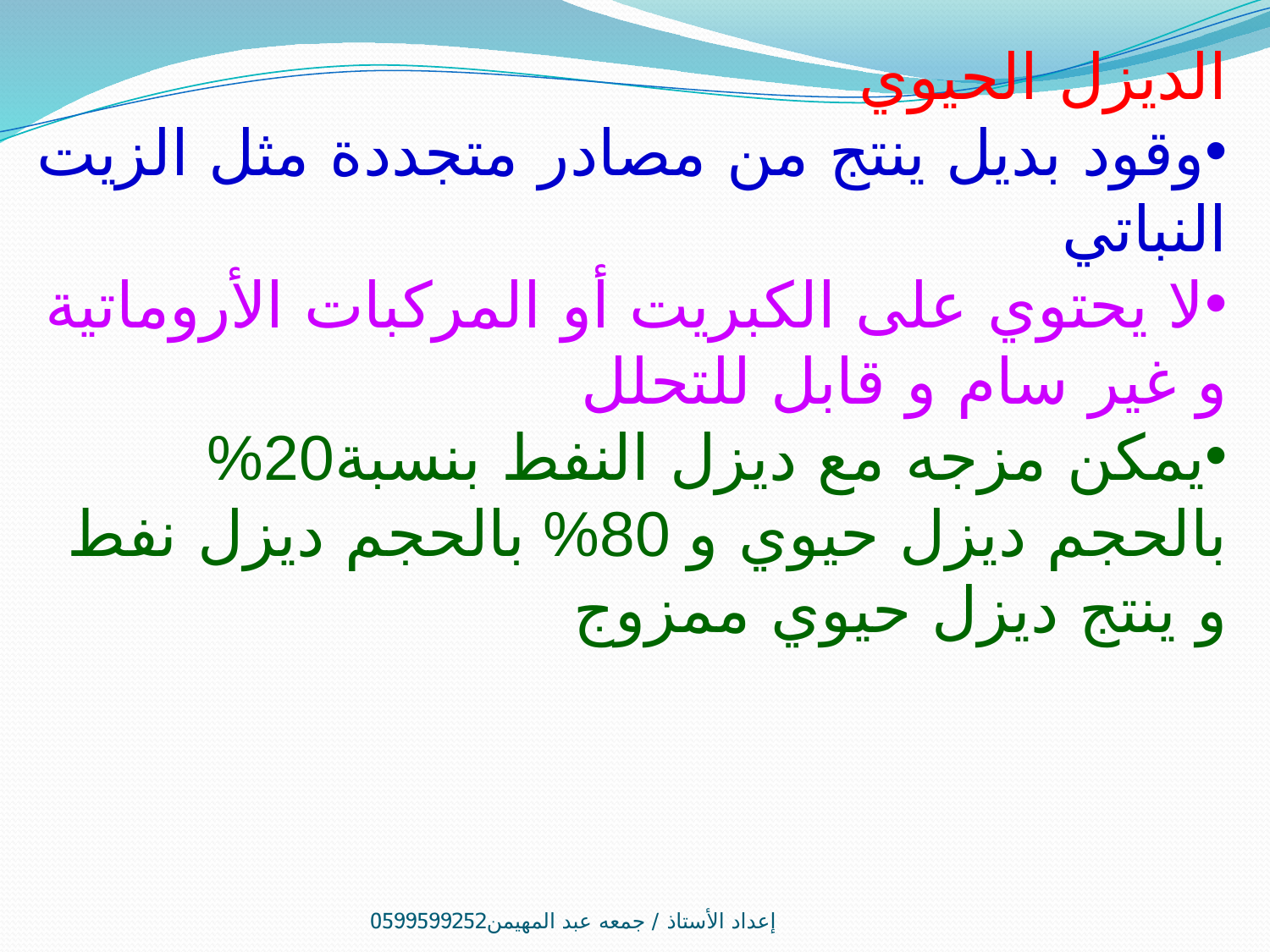

الديزل الحيوي
وقود بديل ينتج من مصادر متجددة مثل الزيت النباتي
لا يحتوي على الكبريت أو المركبات الأروماتية و غير سام و قابل للتحلل
يمكن مزجه مع ديزل النفط بنسبة20% بالحجم ديزل حيوي و 80% بالحجم ديزل نفط و ينتج ديزل حيوي ممزوج

إعداد الأستاذ / جمعه عبد المهيمن0599599252